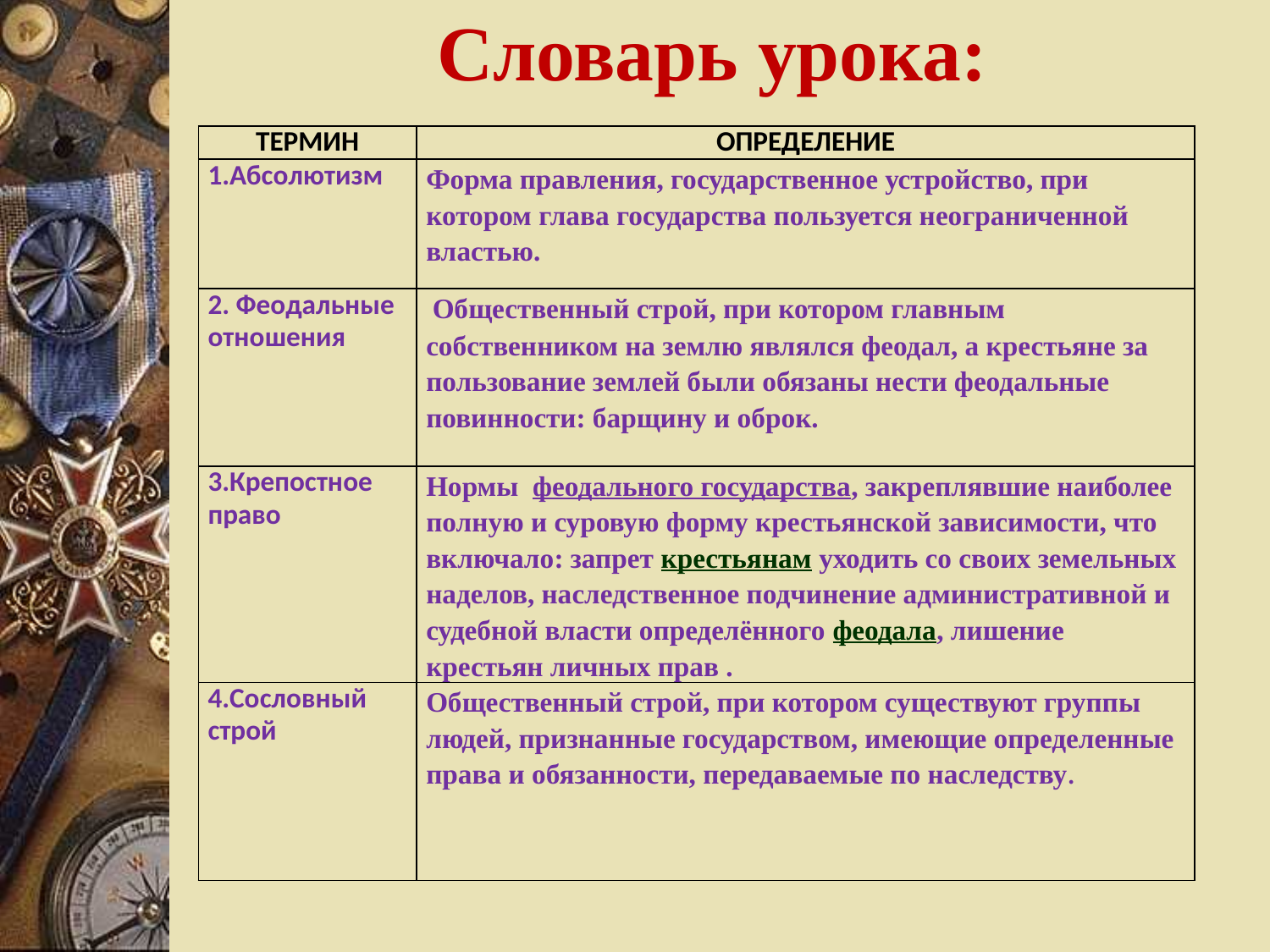

# Словарь урока:
| ТЕРМИН | ОПРЕДЕЛЕНИЕ |
| --- | --- |
| 1.Абсолютизм | Форма правления, государственное устройство, при котором глава государства пользуется неограниченной властью. |
| 2. Феодальные отношения | Общественный строй, при котором главным собственником на землю являлся феодал, а крестьяне за пользование землей были обязаны нести феодальные повинности: барщину и оброк. |
| 3.Крепостное право | Нормы феодального государства, закреплявшие наиболее полную и суровую форму крестьянской зависимости, что включало: запрет крестьянам уходить со своих земельных наделов, наследственное подчинение административной и судебной власти определённого феодала, лишение крестьян личных прав . |
| 4.Сословный строй | Общественный строй, при котором существуют группы людей, признанные государством, имеющие определенные права и обязанности, передаваемые по наследству. |